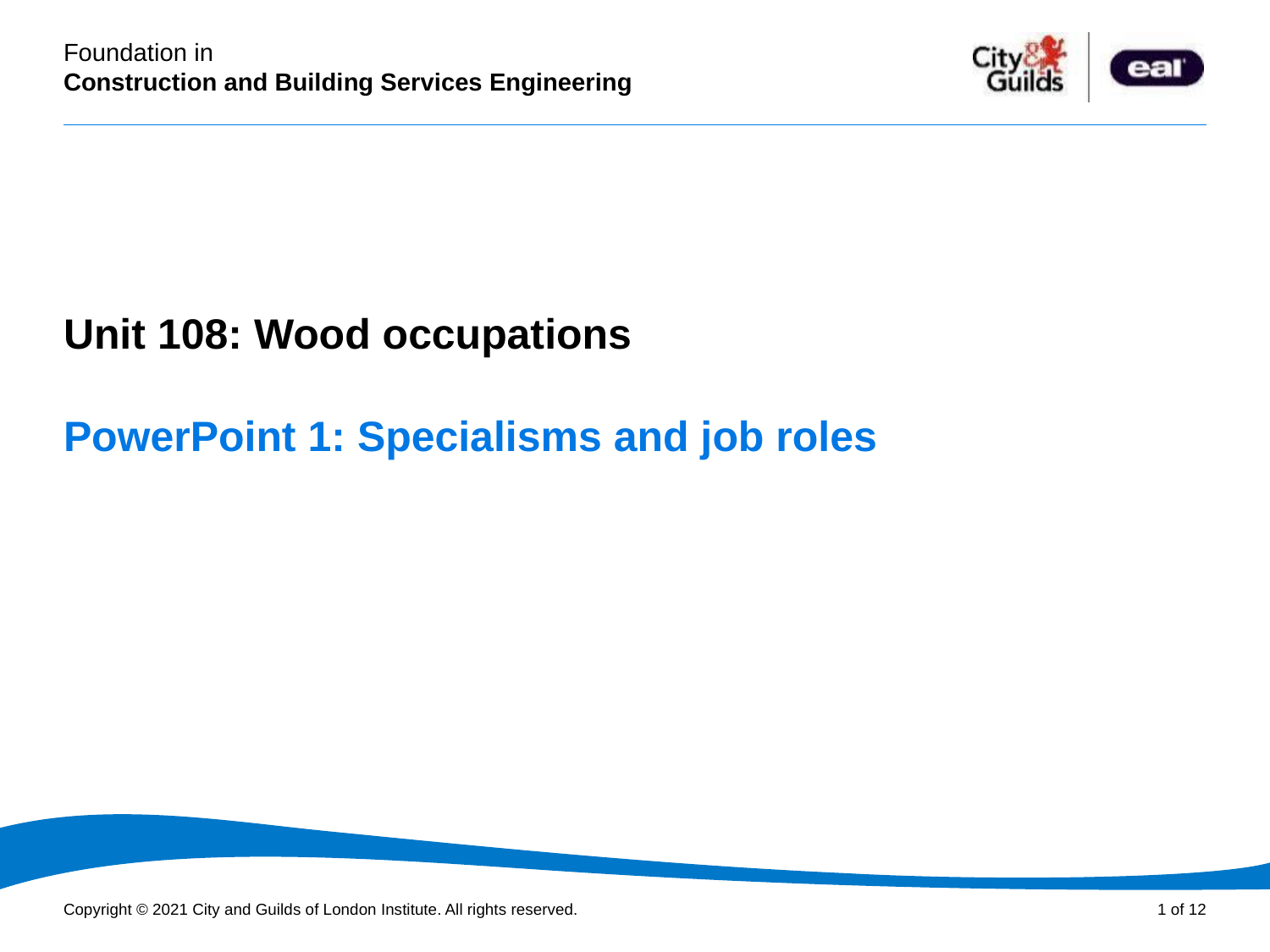

PowerPoint presentation
Unit 108: Wood occupations
# PowerPoint 1: Specialisms and job roles